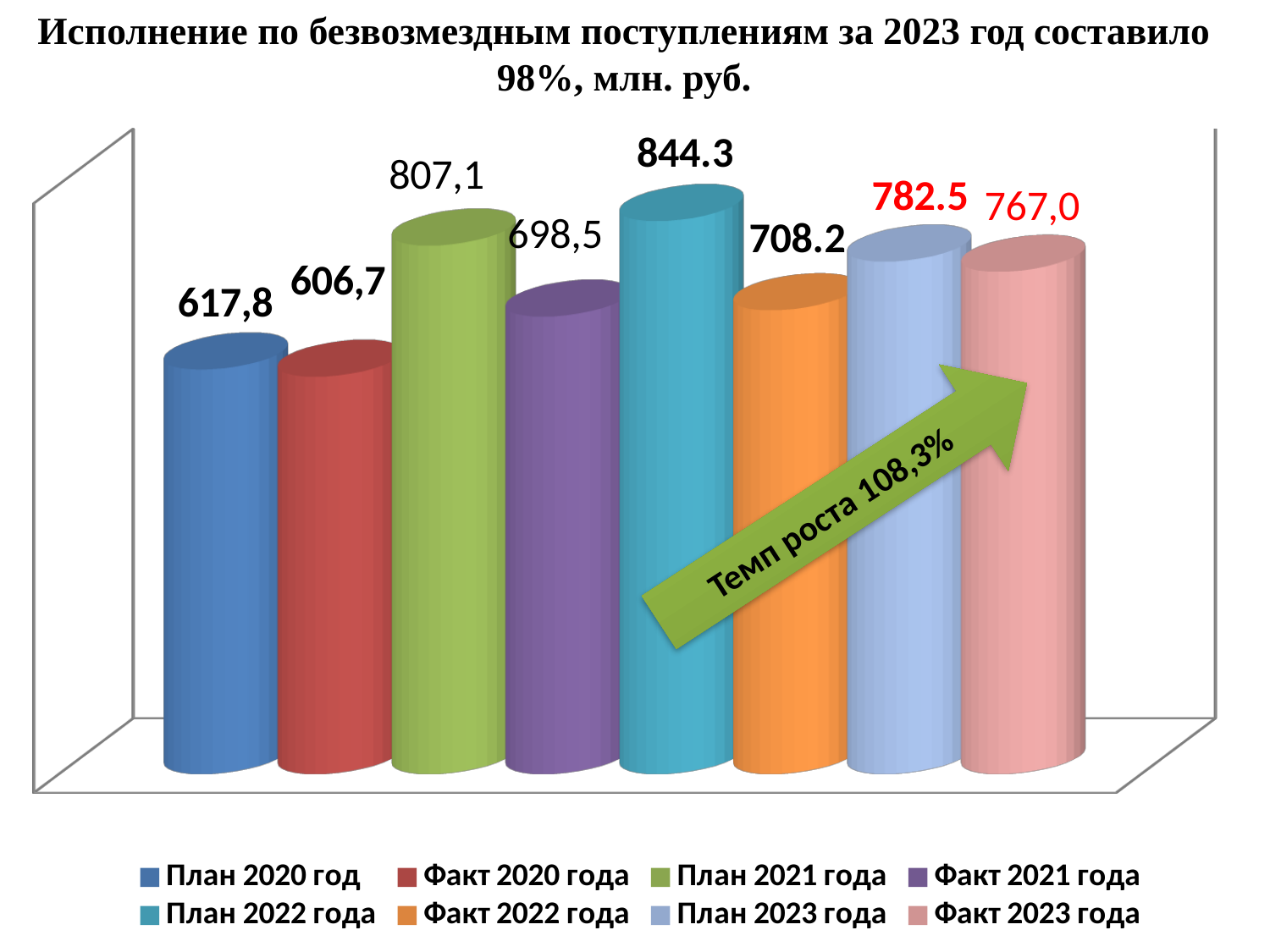

Исполнение по безвозмездным поступлениям за 2023 год составило 98%, млн. руб.

[unsupported chart]

Темп роста 108,3%